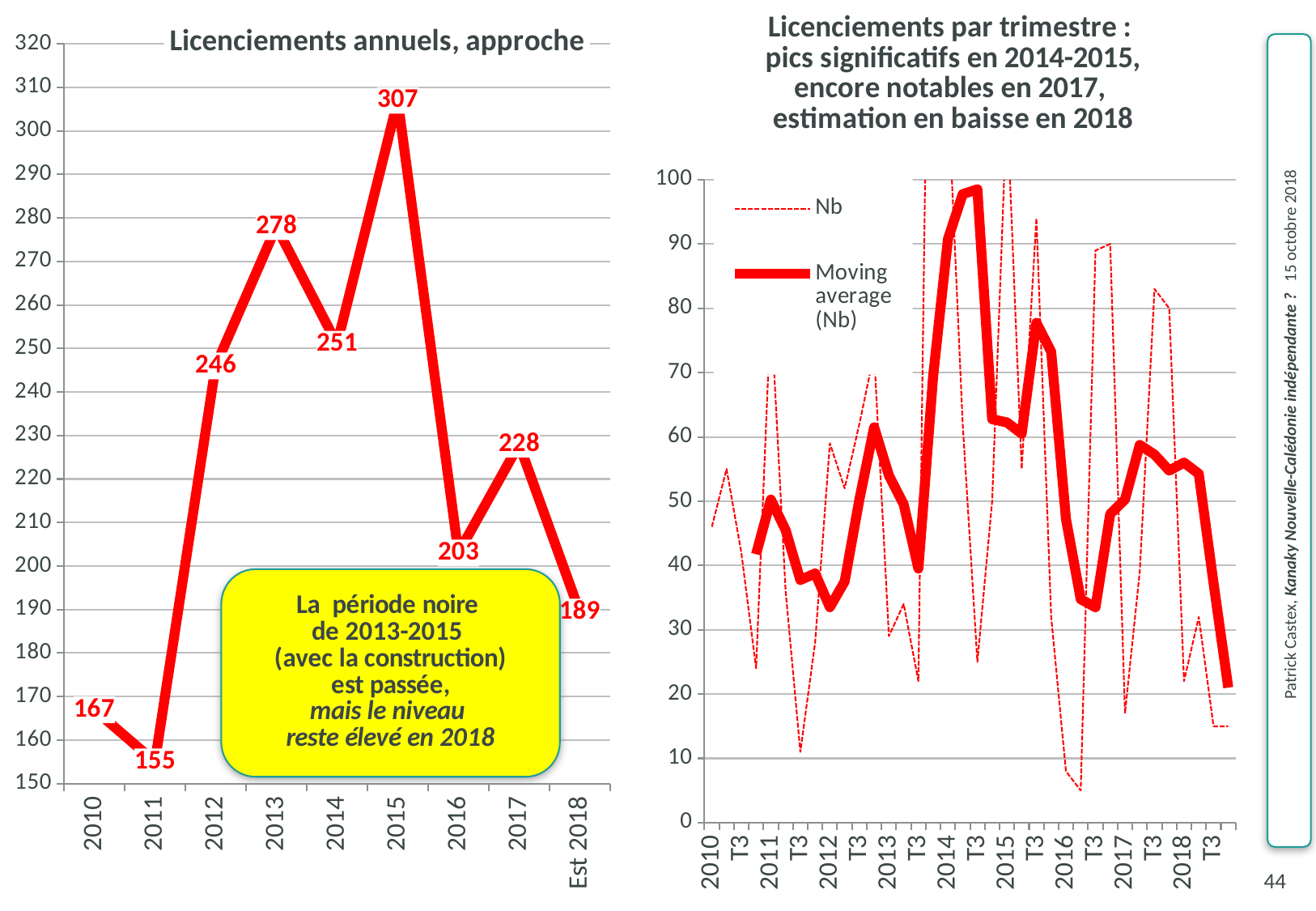

### Chart: Licenciements par trimestre :
pics significatifs en 2014-2015, encore notables en 2017,
estimation en baisse en 2018

| Category | Nb |
|---|---|
| 2010 | 46.0 |
| T2 | 55.0 |
| T3 | 42.0 |
| T4 | 24.0 |
| 2011 | 80.0 |
| T2 | 36.0 |
| T3 | 11.0 |
| T4 | 28.0 |
| 2012 | 59.0 |
| T2 | 52.0 |
| T3 | 62.0 |
| T4 | 73.0 |
| 2013 | 29.0 |
| T2 | 34.0 |
| T3 | 22.0 |
| T4 | 193.0 |
| 2014 | 114.0 |
| T2 | 62.0 |
| T3 | 25.0 |
| T4 | 50.0 |
| 2015 | 112.0 |
| T2 | 55.0 |
| T3 | 94.0 |
| T4 | 32.0 |
| 2016 | 8.0 |
| T2 | 5.0 |
| T3 | 89.0 |
| T4 | 90.0 |
| 2017 | 17.0 |
| T2 | 39.0 |
| T3 | 83.0 |
| T4 | 80.0 |
| 2018 | 22.0 |
| T2 | 32.0 |
| T3 | 15.0 |
| T4 | 15.0 |

### Chart: Licenciements annuels, approche

| Category | Total annuel |
|---|---|
| 2010 | 167.0 |
| 2011 | 155.0 |
| 2012 | 246.0 |
| 2013 | 278.0 |
| 2014 | 251.0 |
| 2015 | 307.0 |
| 2016 | 203.0 |
| 2017 | 228.0 |
| Est 2018 | 189.4153846153846 |